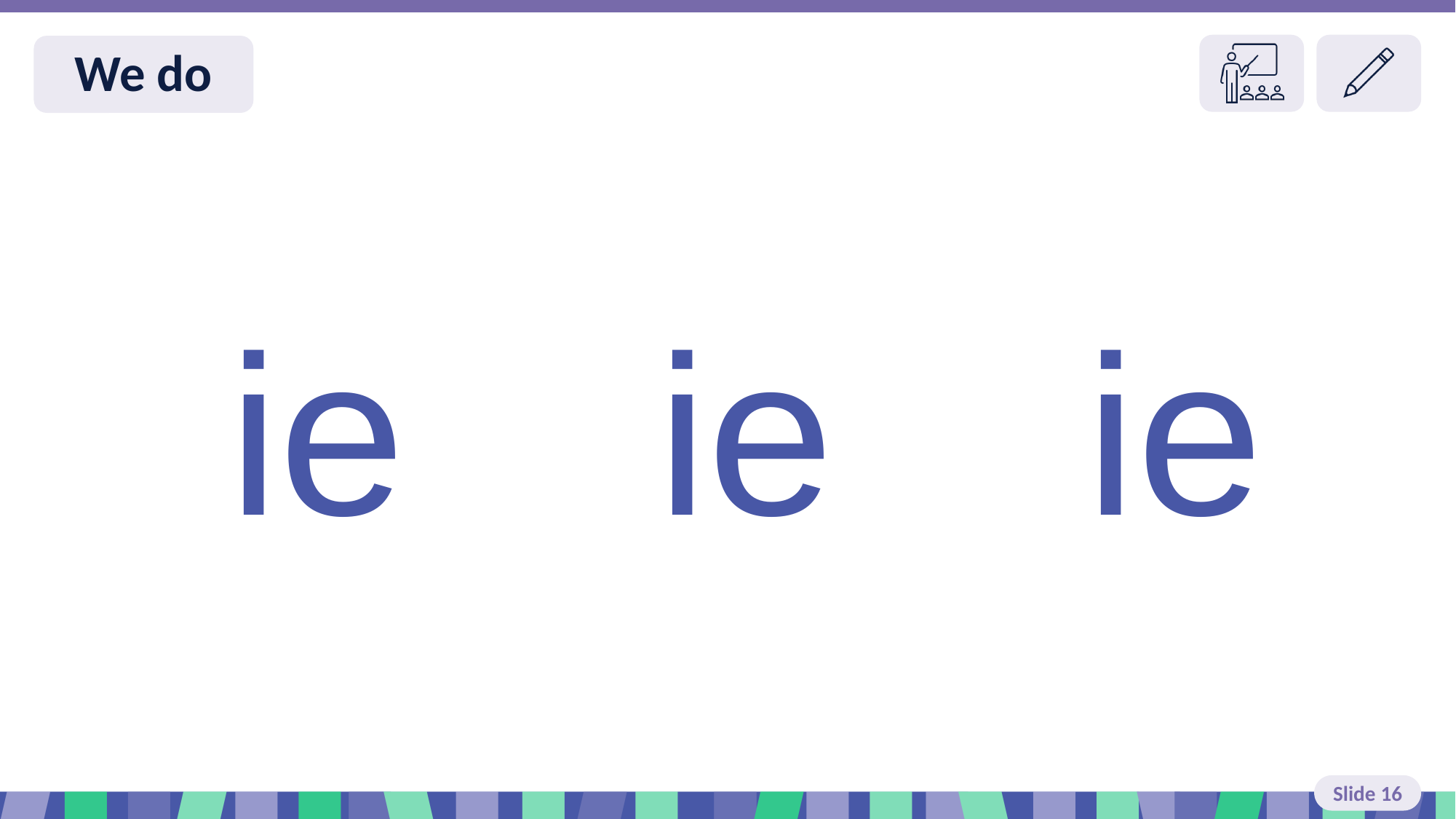

# Slide 16 We do
 ie    ie    ie